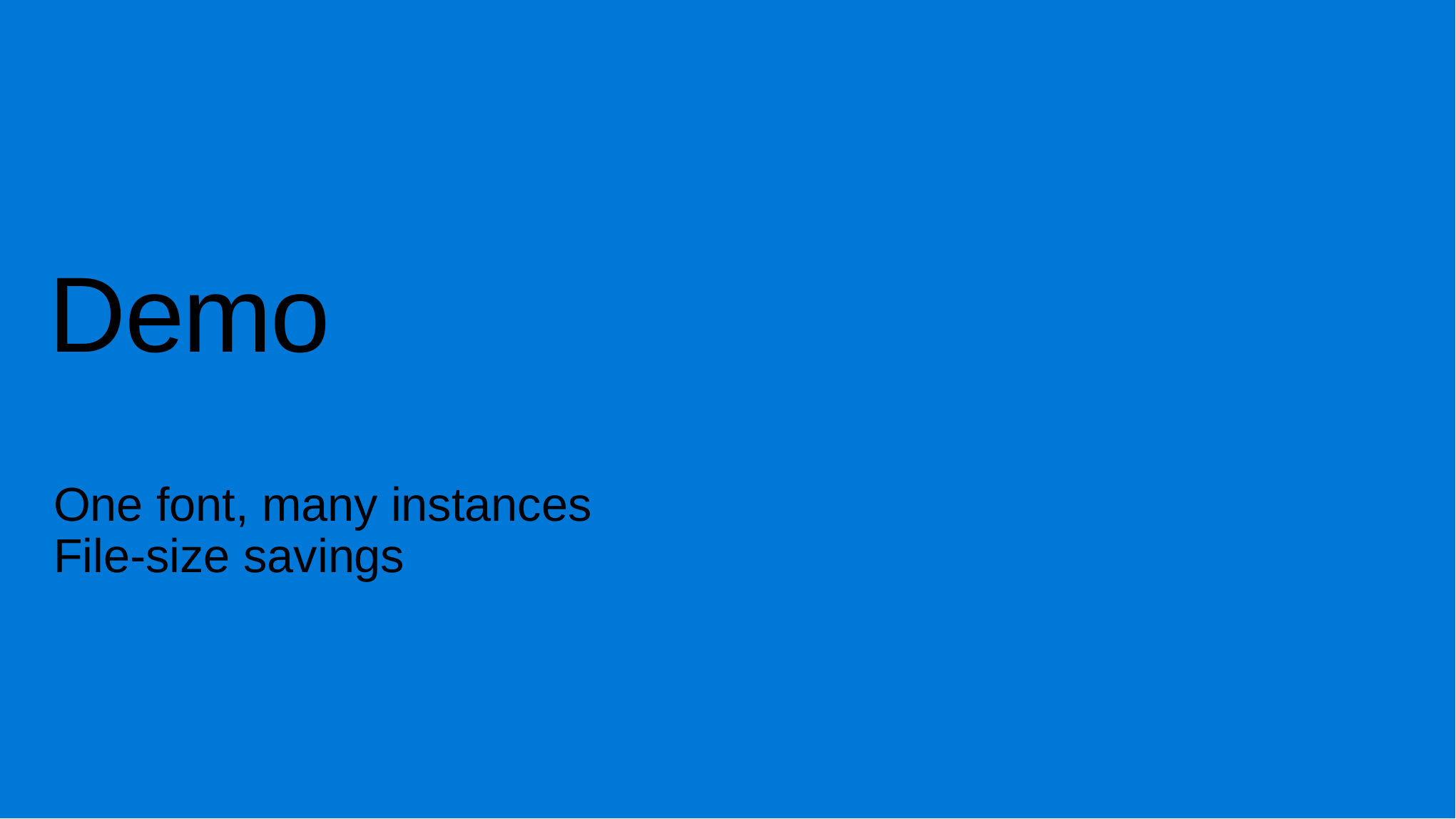

# Demo
One font, many instances
File-size savings